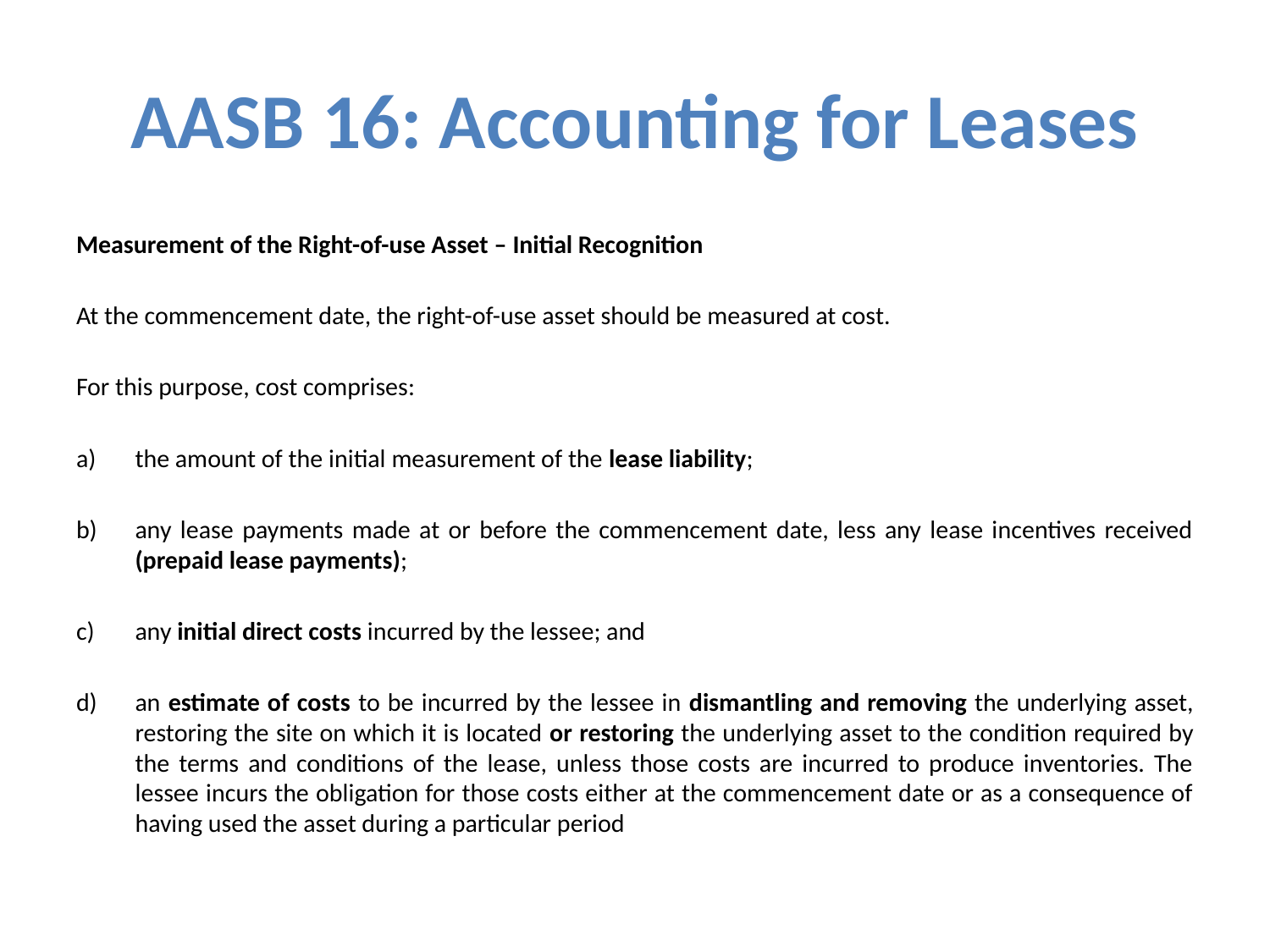

# AASB 16: Accounting for Leases
Measurement of the Right-of-use Asset – Initial Recognition

At the commencement date, the right-of-use asset should be measured at cost.

For this purpose, cost comprises:

the amount of the initial measurement of the lease liability;

any lease payments made at or before the commencement date, less any lease incentives received (prepaid lease payments);

any initial direct costs incurred by the lessee; and

an estimate of costs to be incurred by the lessee in dismantling and removing the underlying asset, restoring the site on which it is located or restoring the underlying asset to the condition required by the terms and conditions of the lease, unless those costs are incurred to produce inventories. The lessee incurs the obligation for those costs either at the commencement date or as a consequence of having used the asset during a particular period